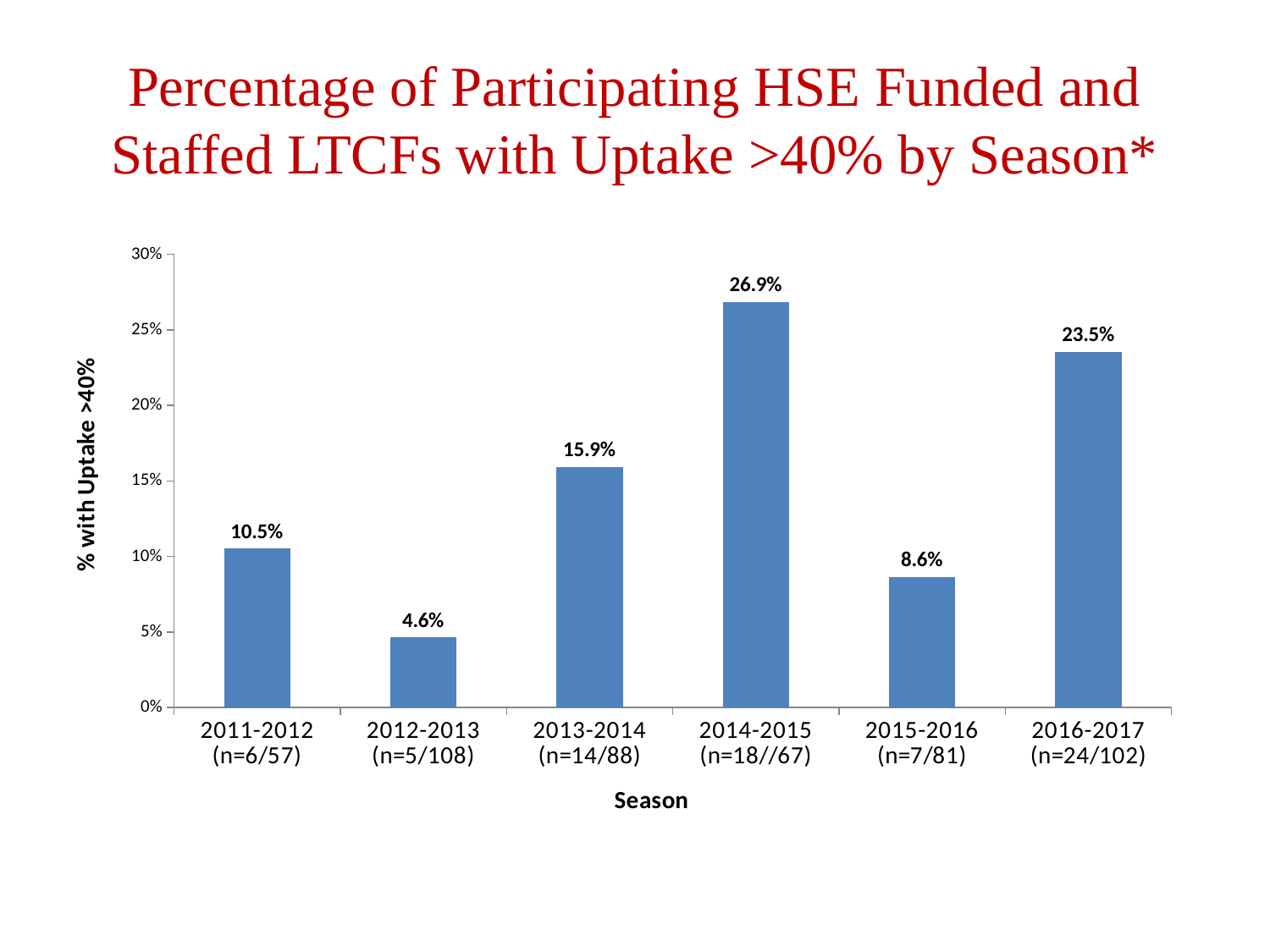

# Percentage of Participating HSE Funded and Staffed LTCFs with Uptake >40% by Season*

### Chart

| Category | % LTCFs with Uptake > 40% |
|---|---|
| 2011-2012 (n=6/57) | 0.10526315789473684 |
| 2012-2013 (n=5/108) | 0.046296296296296294 |
| 2013-2014 (n=14/88) | 0.1590909090909091 |
| 2014-2015 (n=18//67) | 0.26865671641791045 |
| 2015-2016 (n=7/81) | 0.08641975308641975 |
| 2016-2017 (n=24/102) | 0.23529411764705882 |